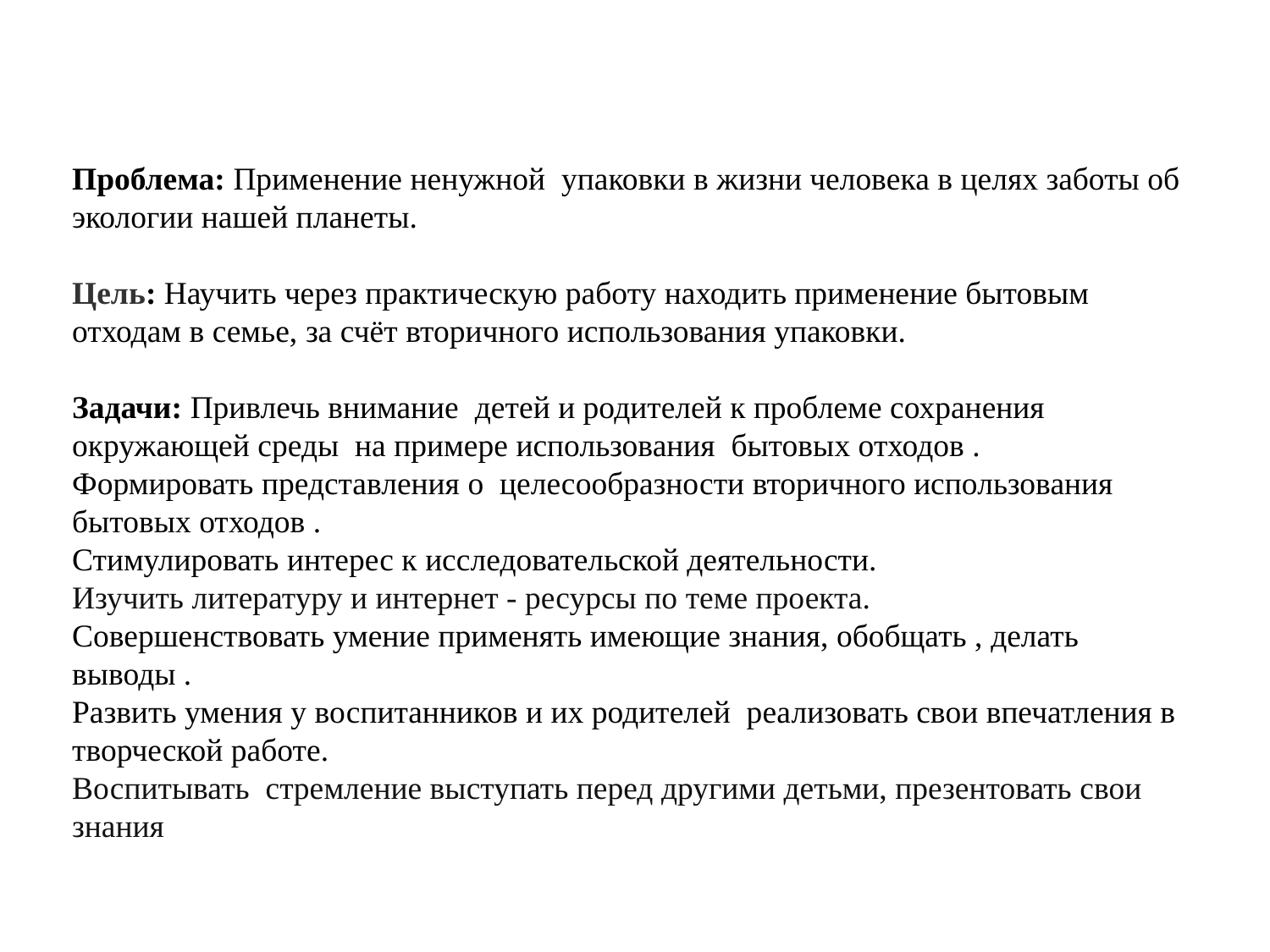

Проблема: Применение ненужной  упаковки в жизни человека в целях заботы об экологии нашей планеты.

Цель: Научить через практическую работу находить применение бытовым отходам в семье, за счёт вторичного использования упаковки.

Задачи: Привлечь внимание  детей и родителей к проблеме сохранения    окружающей среды  на примере использования  бытовых отходов .
Формировать представления о  целесообразности вторичного использования бытовых отходов .
Стимулировать интерес к исследовательской деятельности.
Изучить литературу и интернет - ресурсы по теме проекта.
Совершенствовать умение применять имеющие знания, обобщать , делать выводы .
Развить умения у воспитанников и их родителей  реализовать свои впечатления в творческой работе.
Воспитывать  стремление выступать перед другими детьми, презентовать свои знания